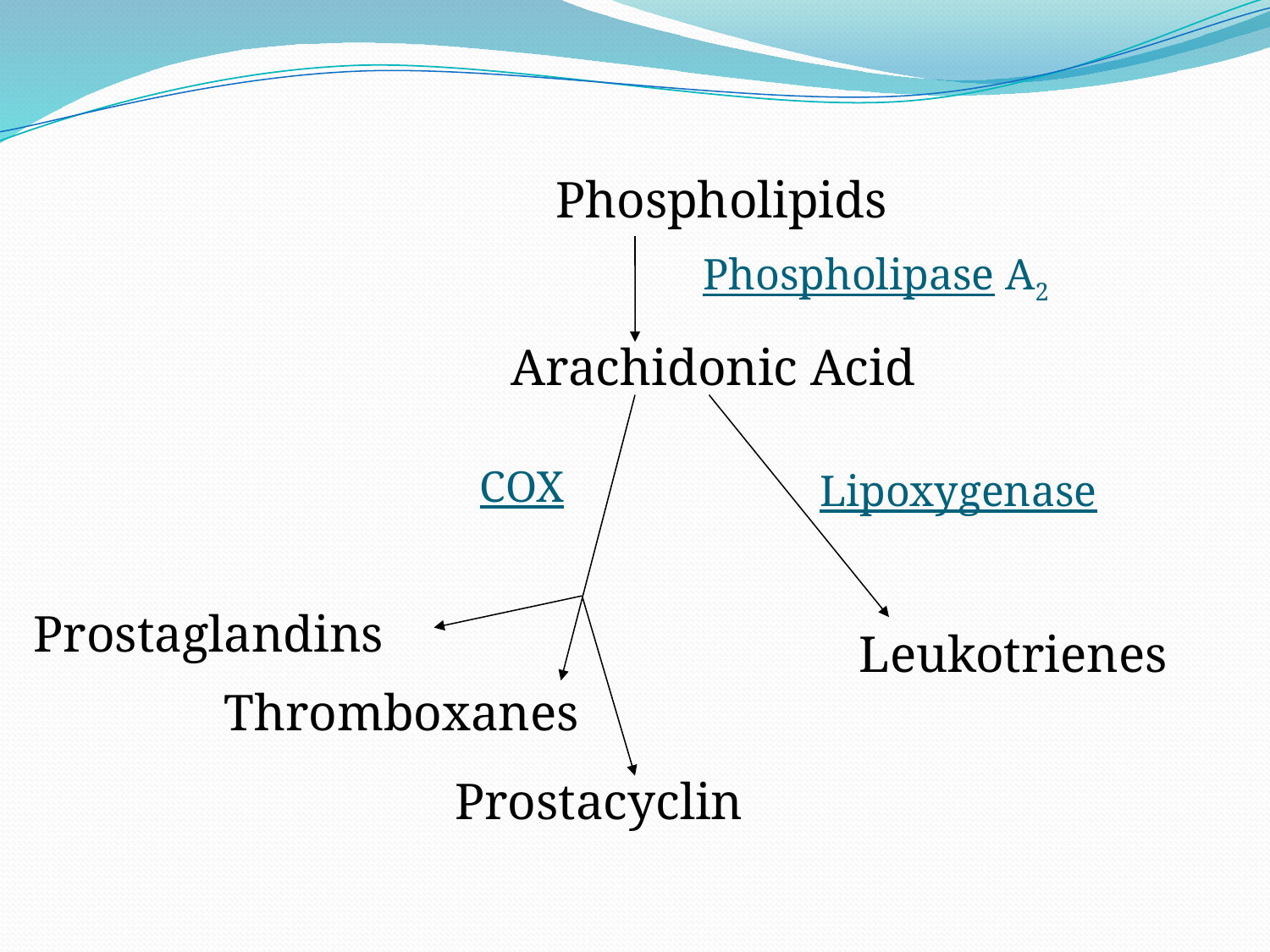

Phospholipids

Phospholipase A2
Arachidonic Acid

COX
Lipoxygenase
Prostaglandins

Leukotrienes
Thromboxanes
Prostacyclin